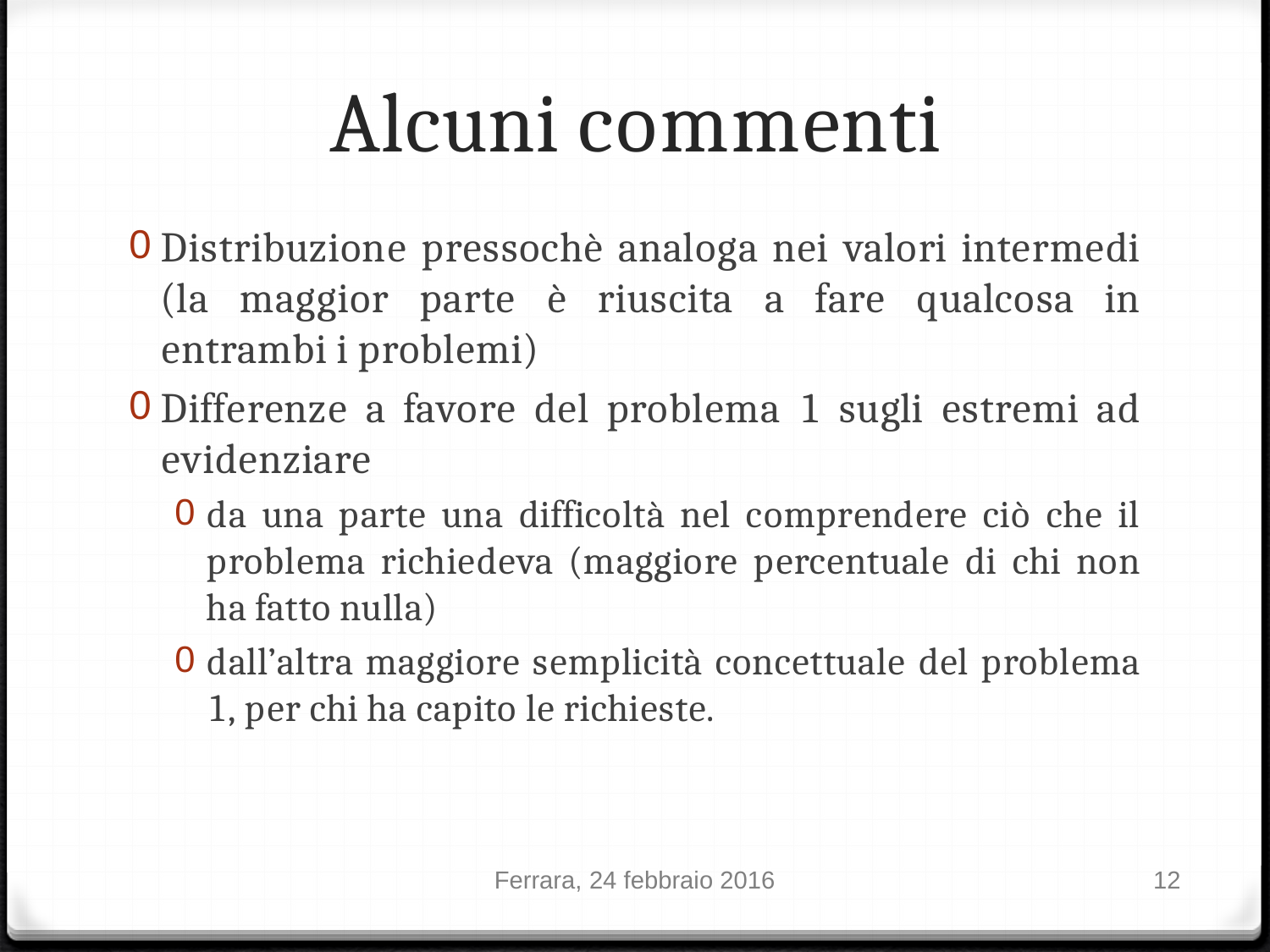

# Alcuni commenti
Distribuzione pressochè analoga nei valori intermedi (la maggior parte è riuscita a fare qualcosa in entrambi i problemi)
Differenze a favore del problema 1 sugli estremi ad evidenziare
da una parte una difficoltà nel comprendere ciò che il problema richiedeva (maggiore percentuale di chi non ha fatto nulla)
dall’altra maggiore semplicità concettuale del problema 1, per chi ha capito le richieste.

Ferrara, 24 febbraio 2016
12